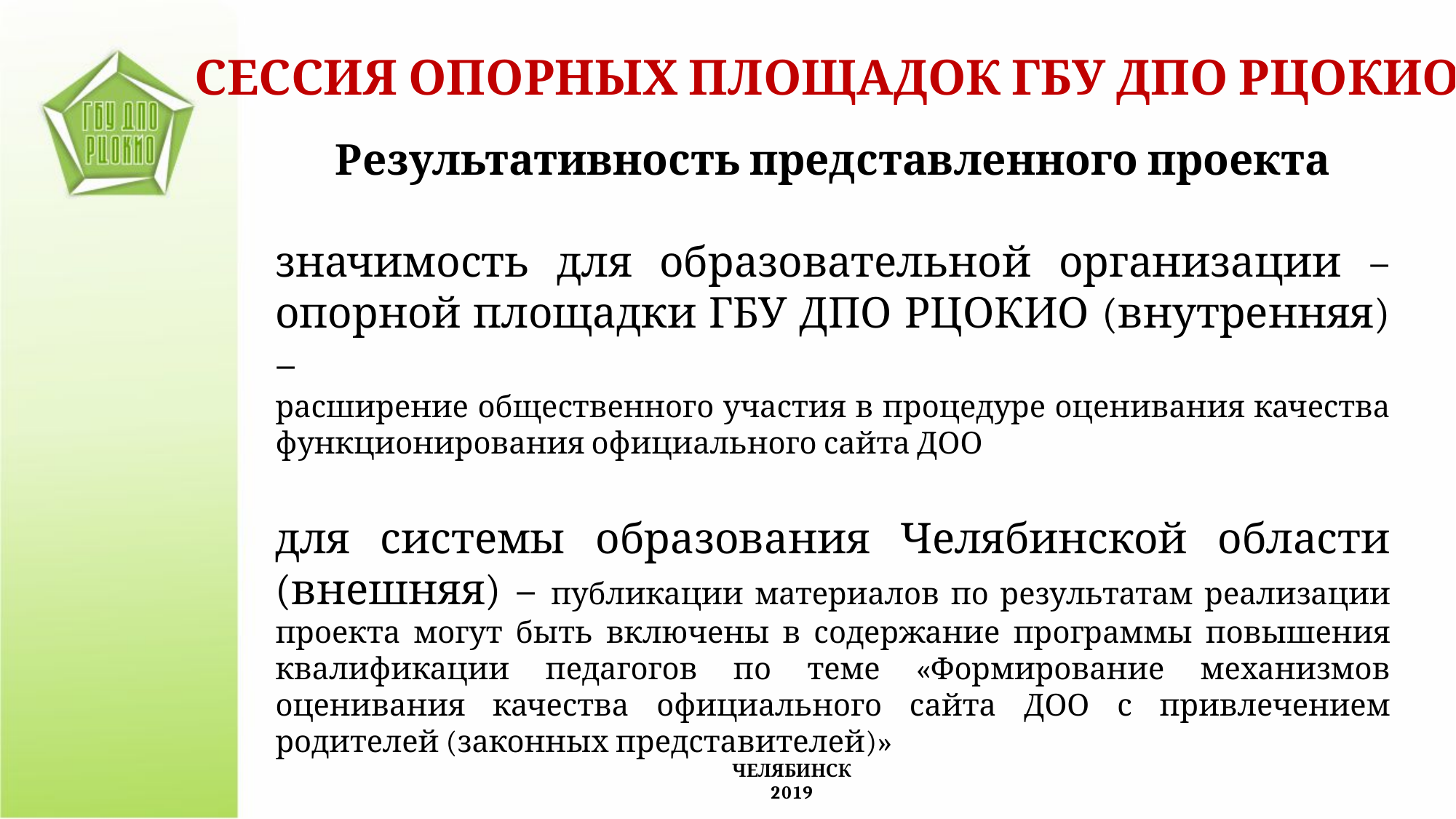

СЕССИЯ ОПОРНЫХ ПЛОЩАДОК ГБУ ДПО РЦОКИО
Результативность представленного проекта

значимость для образовательной организации – опорной площадки ГБУ ДПО РЦОКИО (внутренняя) –
расширение общественного участия в процедуре оценивания качества функционирования официального сайта ДОО

для системы образования Челябинской области (внешняя) – публикации материалов по результатам реализации проекта могут быть включены в содержание программы повышения квалификации педагогов по теме «Формирование механизмов оценивания качества официального сайта ДОО с привлечением родителей (законных представителей)»
ЧЕЛЯБИНСК
2019